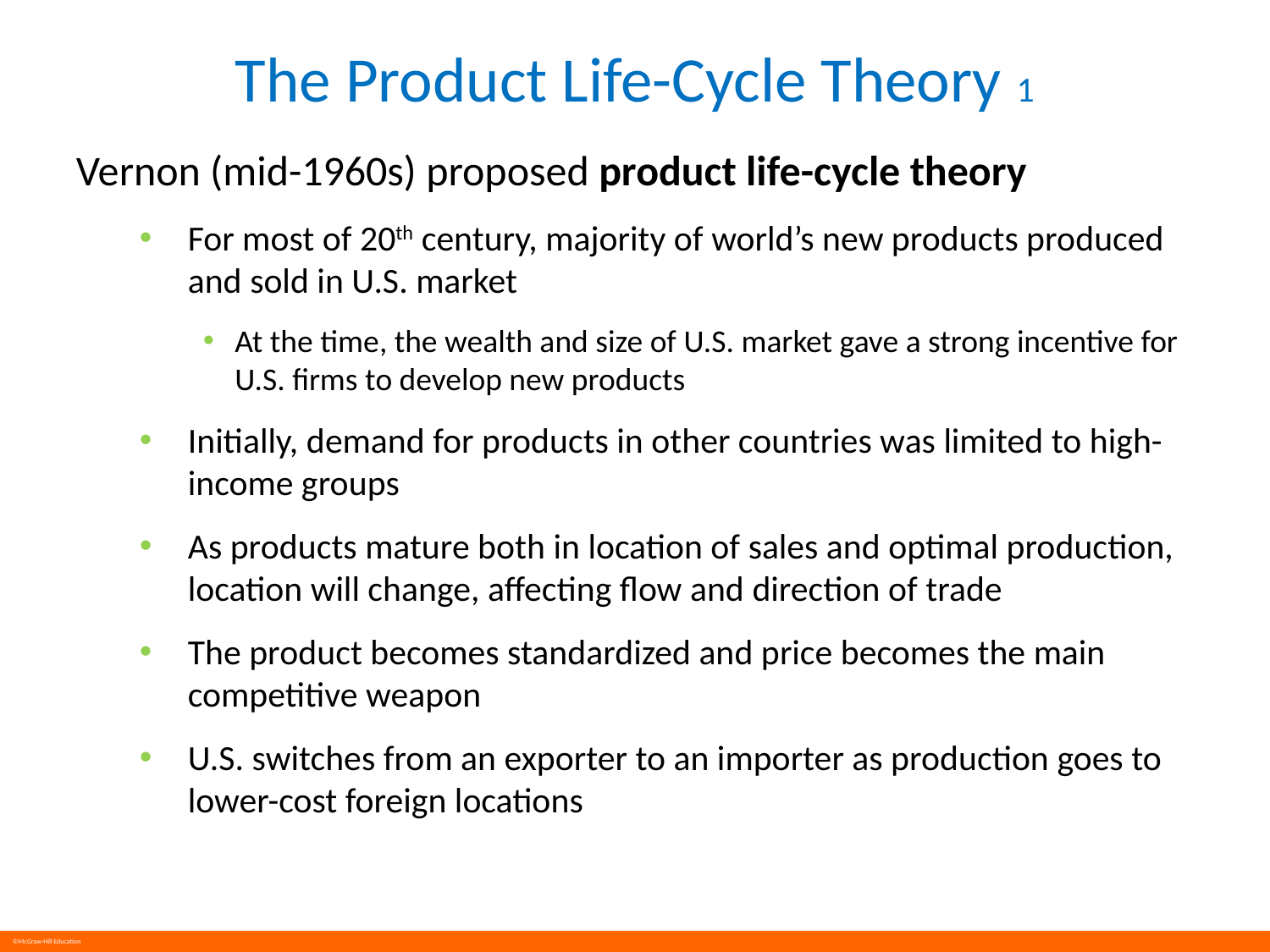

# The Product Life-Cycle Theory 1
Vernon (mid-1960s) proposed product life-cycle theory
For most of 20th century, majority of world’s new products produced and sold in U.S. market
At the time, the wealth and size of U.S. market gave a strong incentive for U.S. firms to develop new products
Initially, demand for products in other countries was limited to high-income groups
As products mature both in location of sales and optimal production, location will change, affecting flow and direction of trade
The product becomes standardized and price becomes the main competitive weapon
U.S. switches from an exporter to an importer as production goes to lower-cost foreign locations